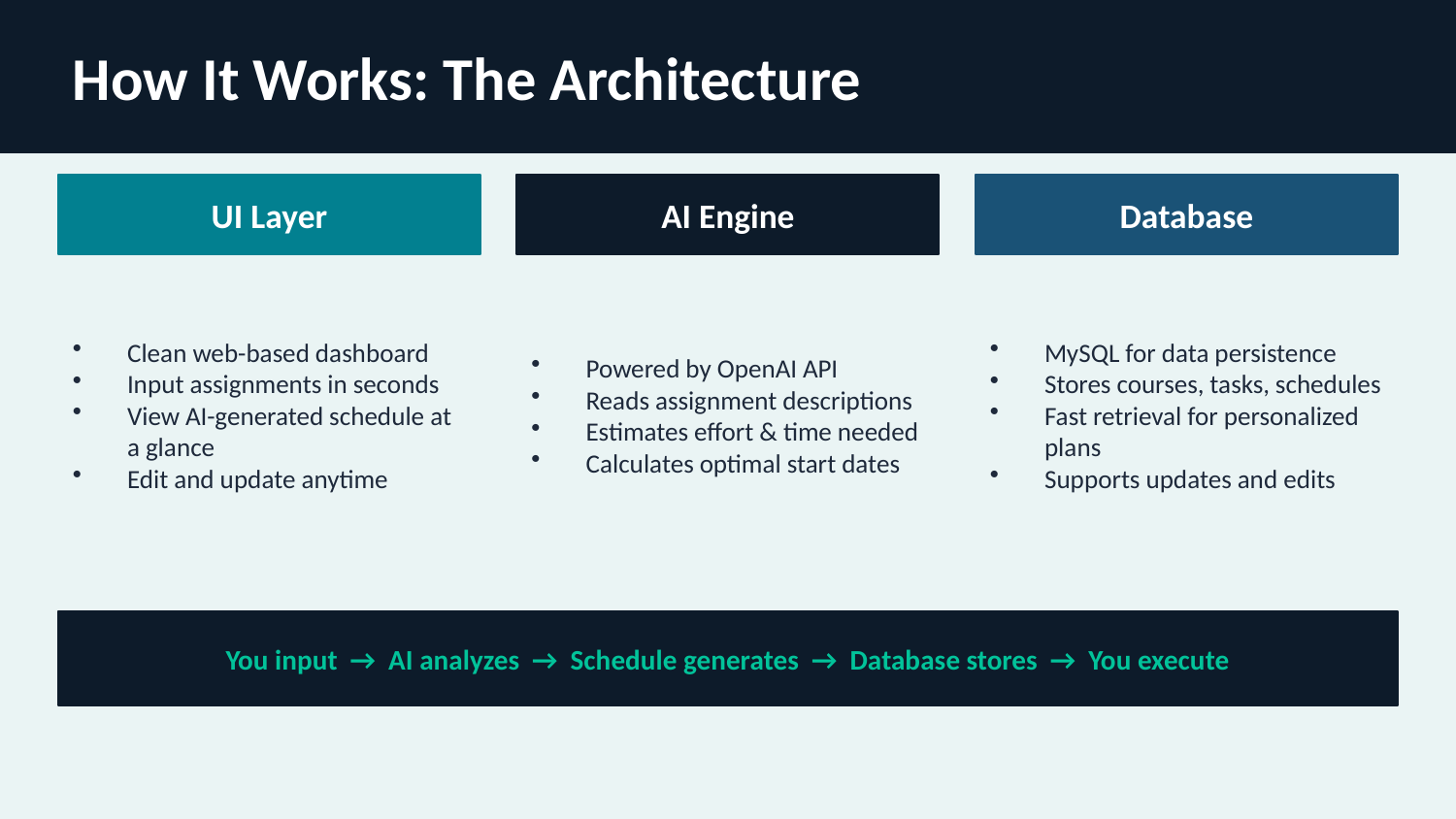

How It Works: The Architecture

UI Layer

AI Engine

Database
Clean web-based dashboard
Input assignments in seconds
View AI-generated schedule at a glance
Edit and update anytime
Powered by OpenAI API
Reads assignment descriptions
Estimates effort & time needed
Calculates optimal start dates
MySQL for data persistence
Stores courses, tasks, schedules
Fast retrieval for personalized plans
Supports updates and edits

You input  →  AI analyzes  →  Schedule generates  →  Database stores  →  You execute